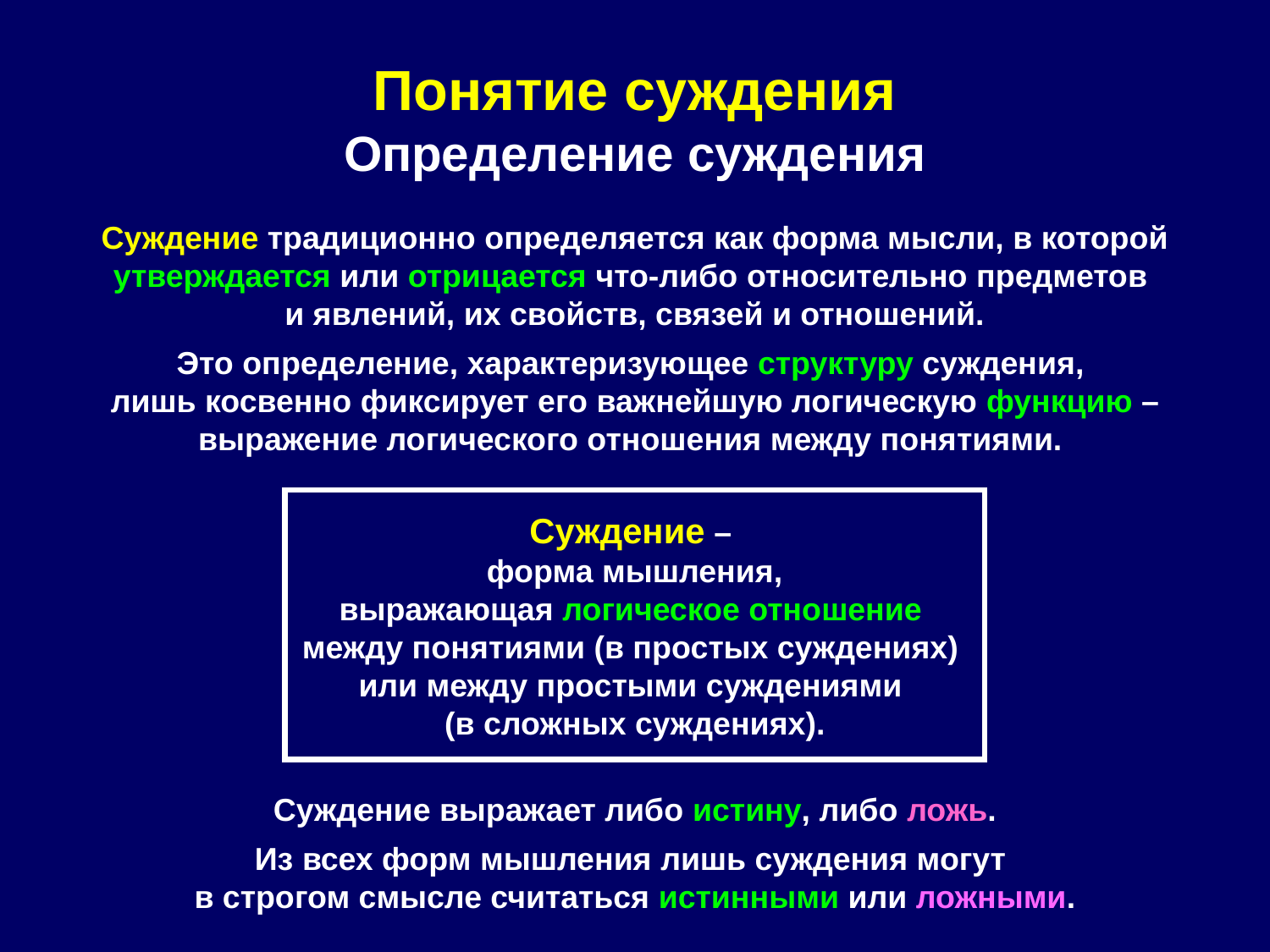

# Понятие суждения Определение суждения
Суждение традиционно определяется как форма мысли, в которой утверждается или отрицается что-либо относительно предметов
и явлений, их свойств, связей и отношений.
Это определение, характеризующее структуру суждения,
лишь косвенно фиксирует его важнейшую логическую функцию – выражение логического отношения между понятиями.
Суждение –
 форма мышления,
выражающая логическое отношение
между понятиями (в простых суждениях)
или между простыми суждениями
(в сложных суждениях).
Суждение выражает либо истину, либо ложь.
Из всех форм мышления лишь суждения могут
в строгом смысле считаться истинными или ложными.